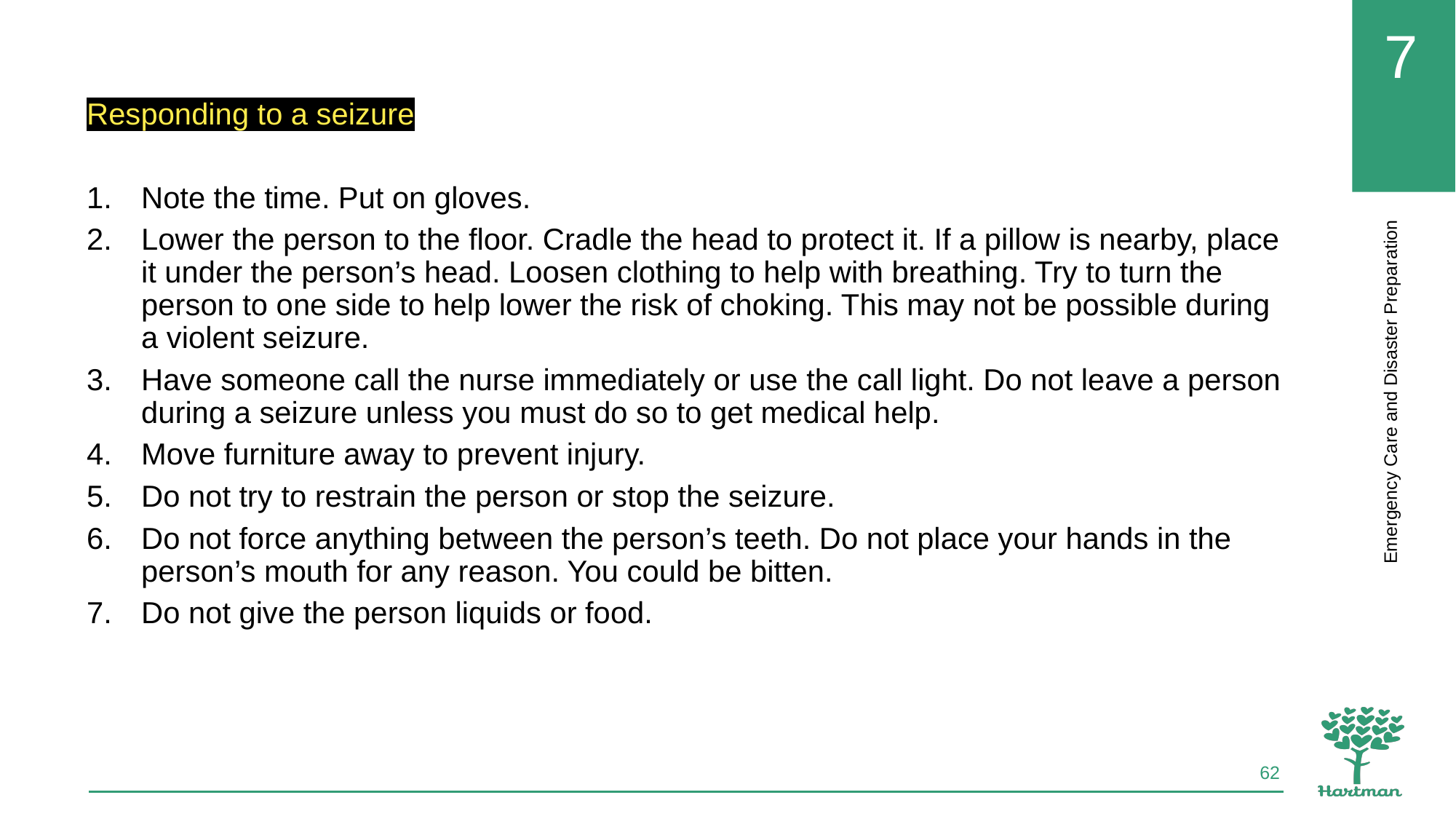

Responding to a seizure

Note the time. Put on gloves.
Lower the person to the floor. Cradle the head to protect it. If a pillow is nearby, place it under the person’s head. Loosen clothing to help with breathing. Try to turn the person to one side to help lower the risk of choking. This may not be possible during a violent seizure.
Have someone call the nurse immediately or use the call light. Do not leave a person during a seizure unless you must do so to get medical help.
Move furniture away to prevent injury.
Do not try to restrain the person or stop the seizure.
Do not force anything between the person’s teeth. Do not place your hands in the person’s mouth for any reason. You could be bitten.
Do not give the person liquids or food.

62